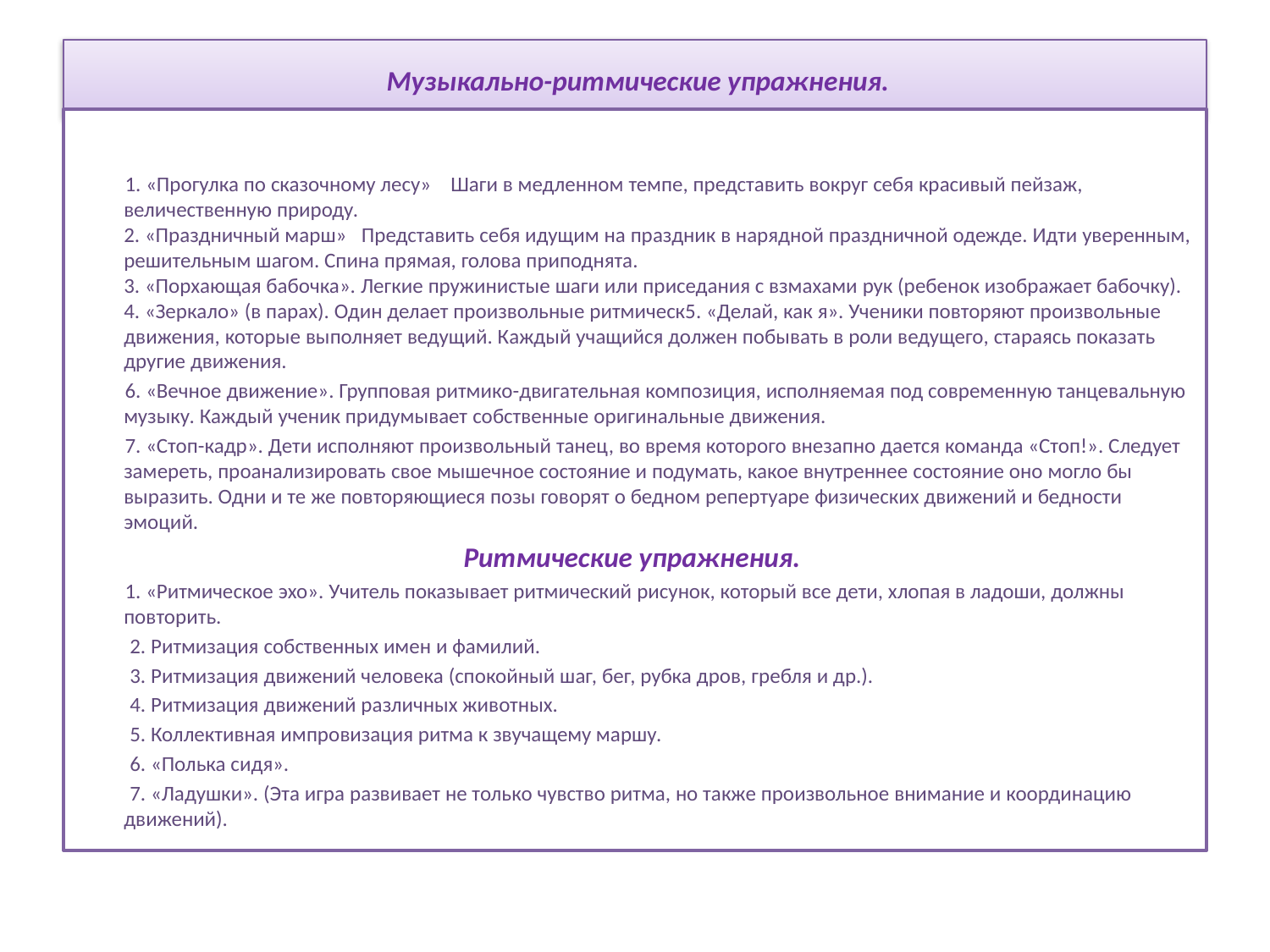

# Музыкально-ритмические упражнения.

          1. «Прогулка по сказочному лесу»    Шаги в медленном темпе, представить вокруг себя красивый пейзаж, величественную природу.
2. «Праздничный марш»   Представить себя идущим на праздник в нарядной праздничной одежде. Идти уверенным, решительным шагом. Спина прямая, голова приподнята.
3. «Порхающая бабочка». Легкие пружинистые шаги или приседания с взмахами рук (ребенок изображает бабочку).
4. «Зеркало» (в парах). Один делает произвольные ритмическ5. «Делай, как я». Ученики повторяют произвольные движения, которые выполняет ведущий. Каждый учащийся должен побывать в роли ведущего, стараясь показать другие движения.
          6. «Вечное движение». Групповая ритмико-двигательная композиция, исполняемая под современную танцевальную музыку. Каждый ученик придумывает собственные оригинальные движения.
          7. «Стоп-кадр». Дети исполняют произвольный танец, во время которого внезапно дается команда «Стоп!». Следует замереть, проанализировать свое мышечное состояние и подумать, какое внутреннее состояние оно могло бы выразить. Одни и те же повторяющиеся позы говорят о бедном репертуаре физических движений и бедности эмоций.
                                                             Ритмические упражнения.
          1. «Ритмическое эхо». Учитель показывает ритмический рисунок, который все дети, хлопая в ладоши, должны повторить.
           2. Ритмизация собственных имен и фамилий.
           3. Ритмизация движений человека (спокойный шаг, бег, рубка дров, гребля и др.).
           4. Ритмизация движений различных животных.
           5. Коллективная импровизация ритма к звучащему маршу.
           6. «Полька сидя».
           7. «Ладушки». (Эта игра развивает не только чувство ритма, но также произвольное внимание и координацию движений).